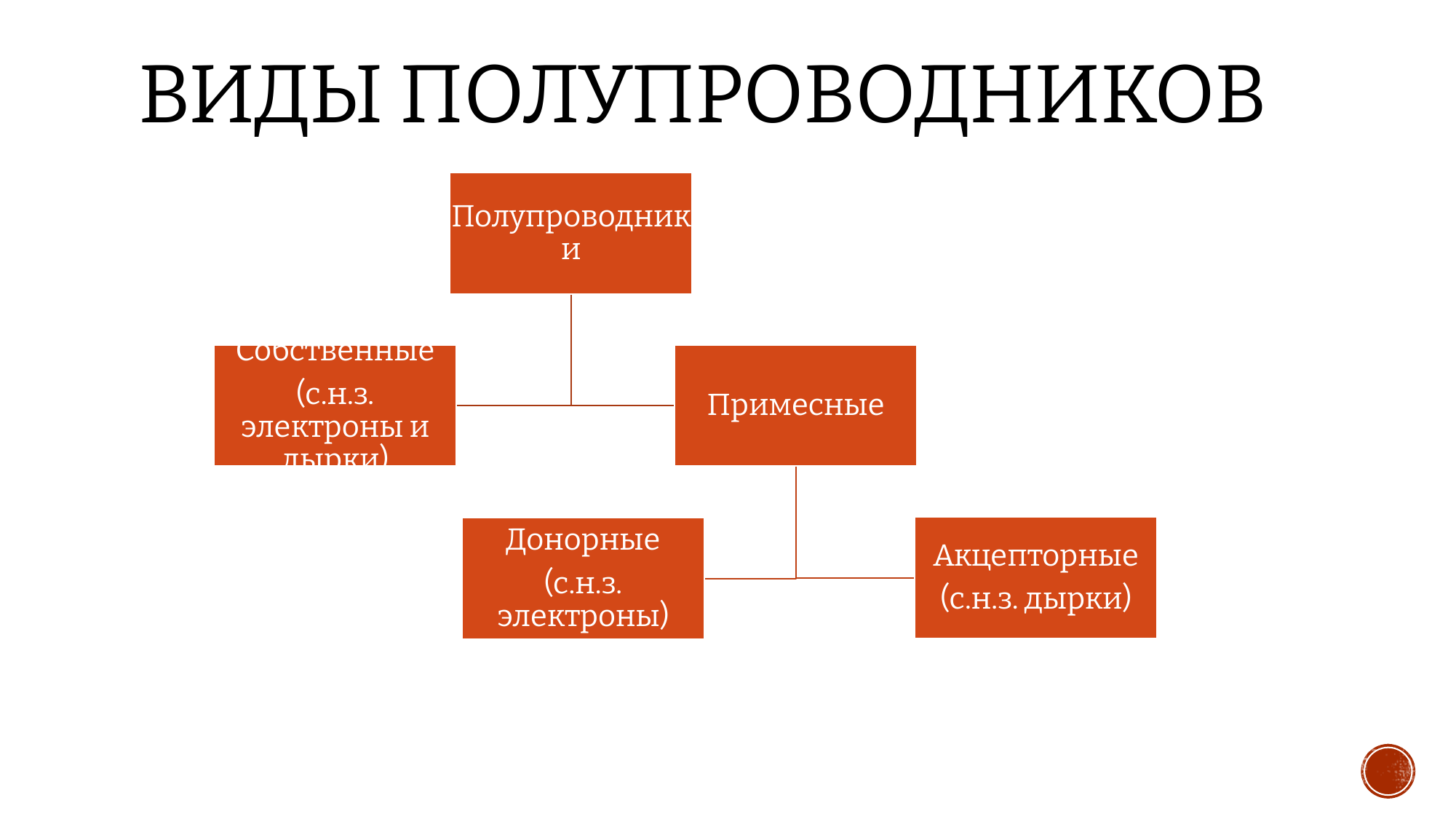

# Виды Полупроводников
Полупроводники
Собственные
(с.н.з. электроны и дырки)
Примесные
Акцепторные
(с.н.з. дырки)
Донорные
(с.н.з. электроны)